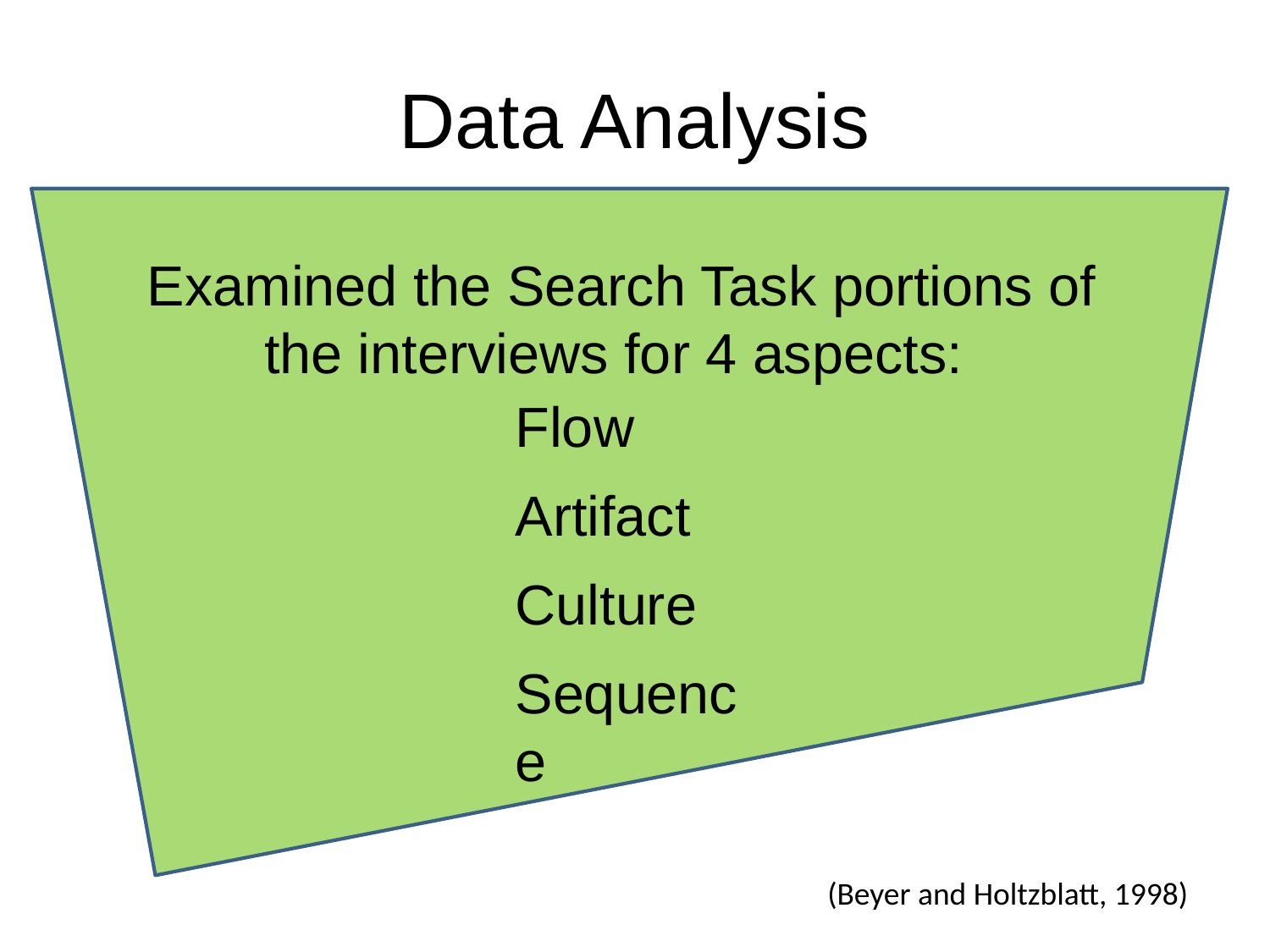

# Data Analysis

Examined the Search Task portions of the interviews for 4 aspects:
Flow
Artifact
Culture
Sequence

(Beyer and Holtzblatt, 1998)